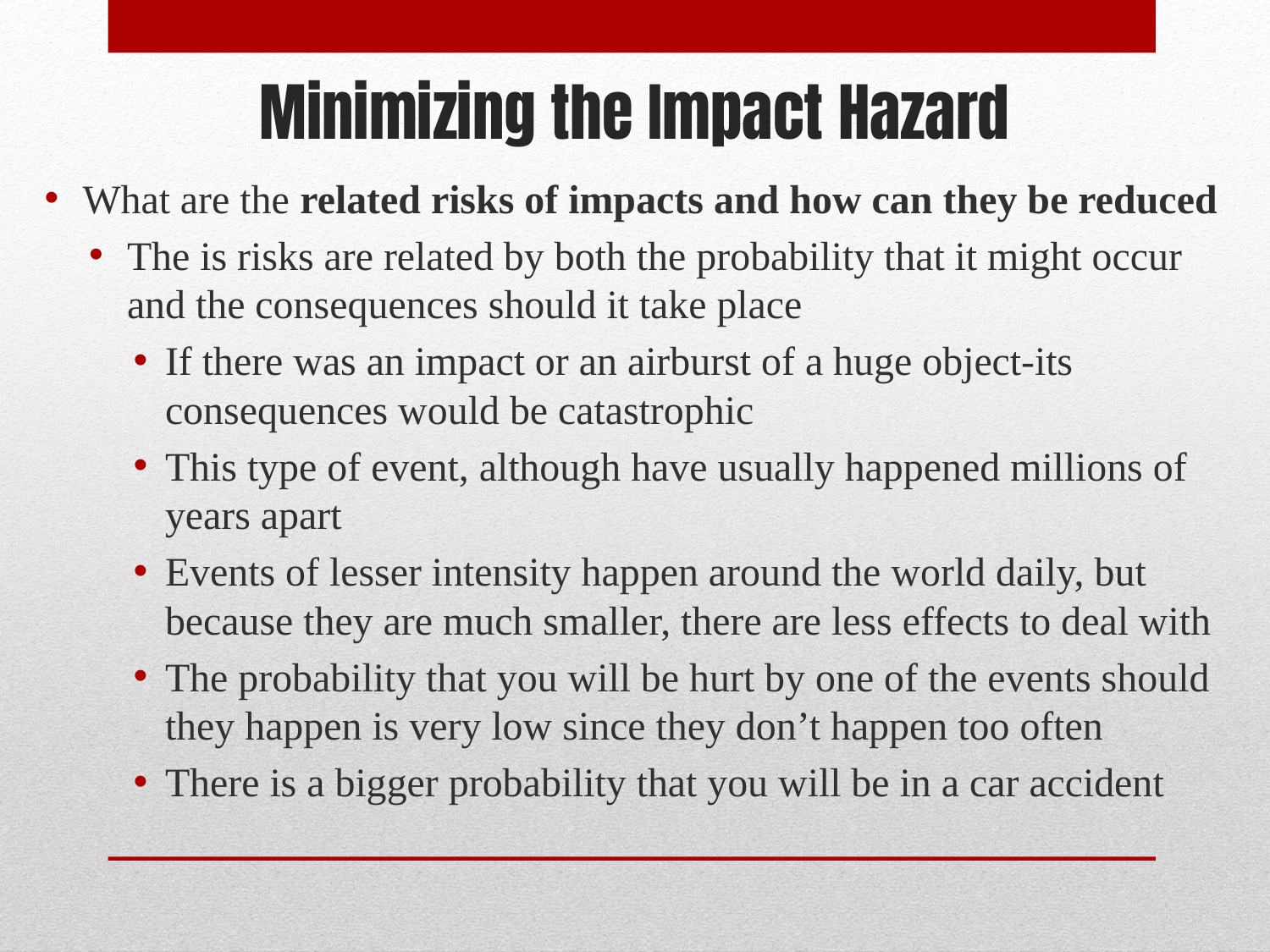

Minimizing the Impact Hazard
What are the related risks of impacts and how can they be reduced
The is risks are related by both the probability that it might occur and the consequences should it take place
If there was an impact or an airburst of a huge object-its consequences would be catastrophic
This type of event, although have usually happened millions of years apart
Events of lesser intensity happen around the world daily, but because they are much smaller, there are less effects to deal with
The probability that you will be hurt by one of the events should they happen is very low since they don’t happen too often
There is a bigger probability that you will be in a car accident